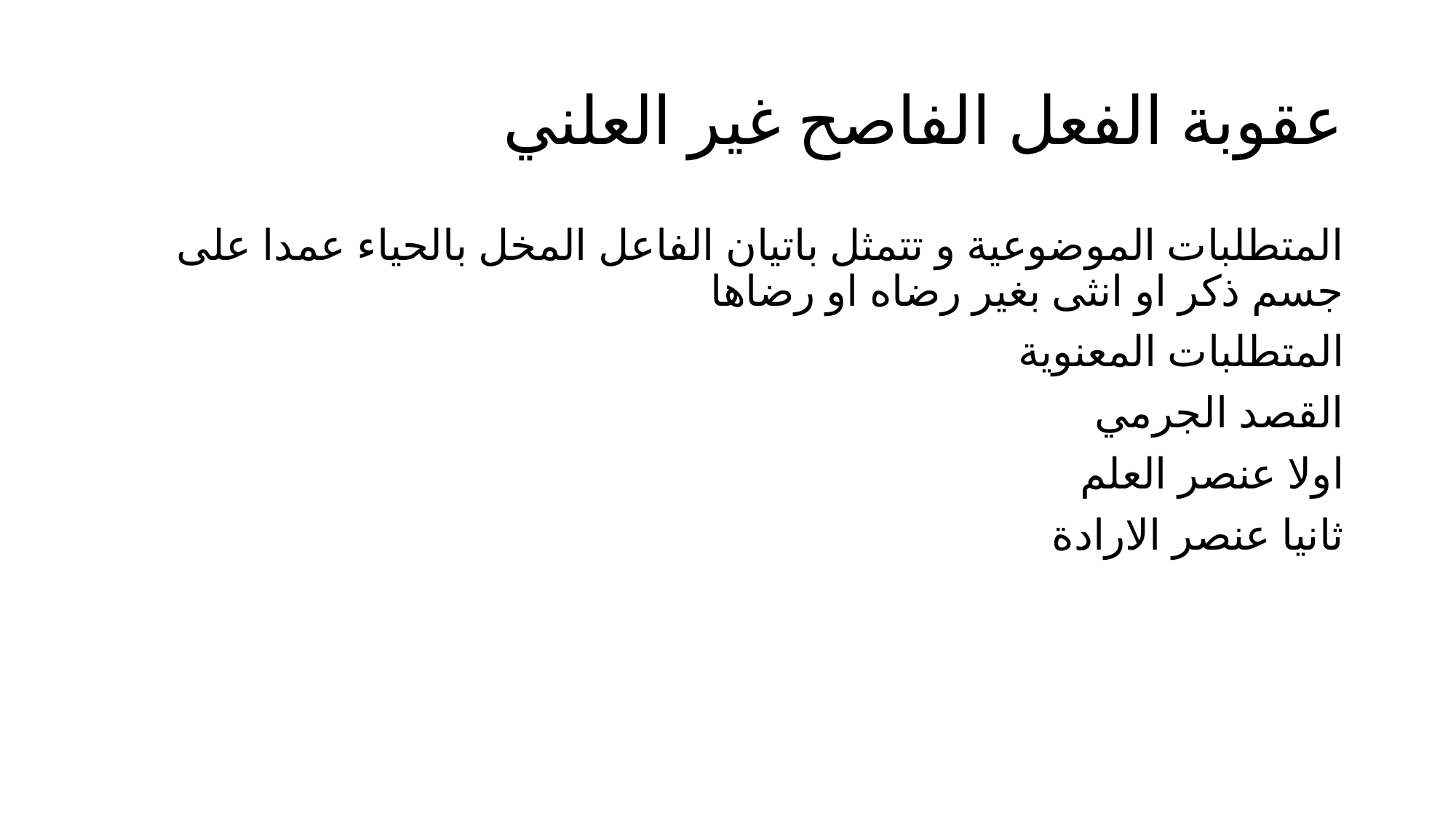

# عقوبة الفعل الفاصح غير العلني
المتطلبات الموضوعية و تتمثل باتيان الفاعل المخل بالحياء عمدا على جسم ذكر او انثى بغير رضاه او رضاها
المتطلبات المعنوية
القصد الجرمي
اولا عنصر العلم
ثانيا عنصر الارادة